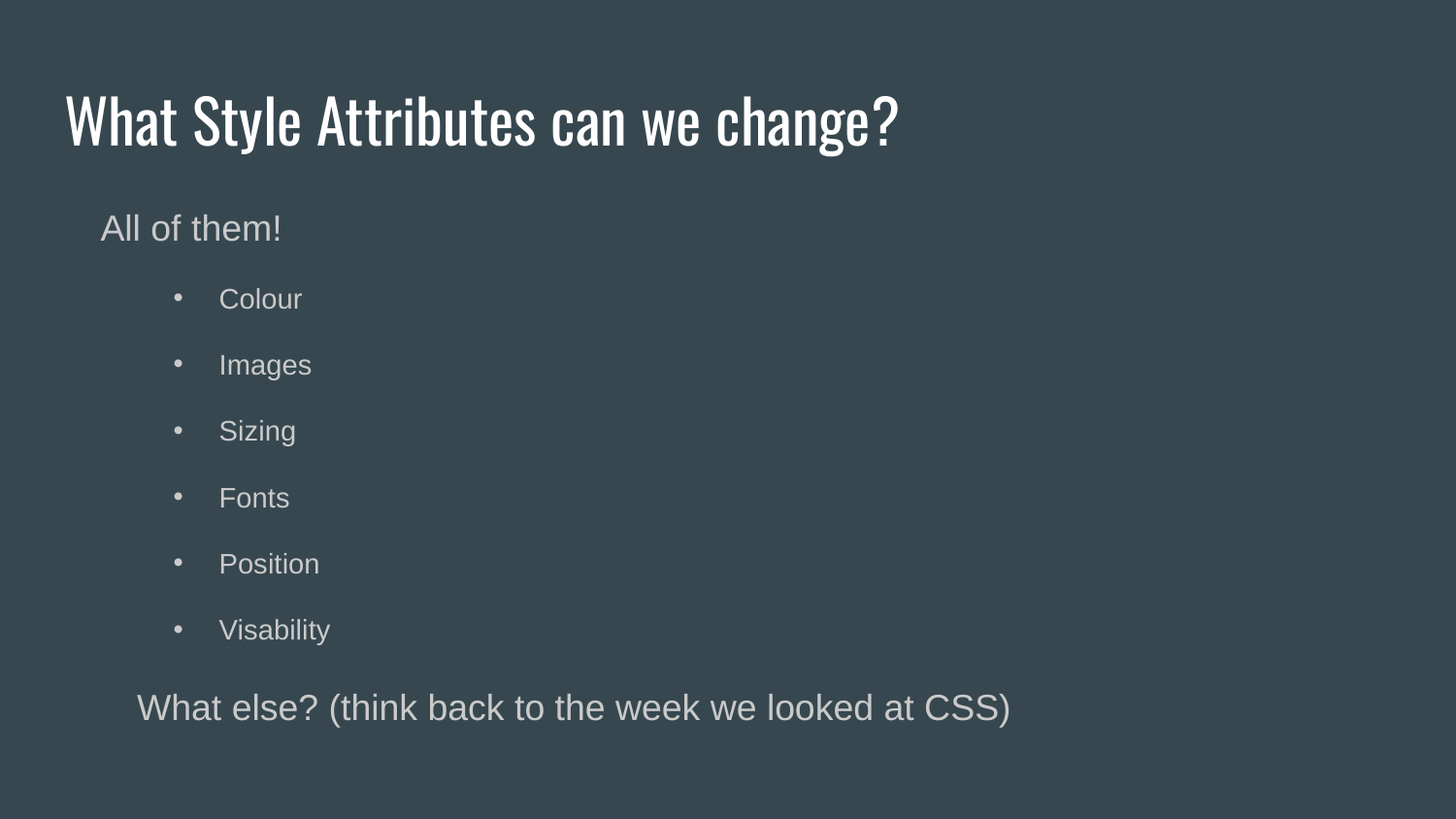

# What Style Attributes can we change?
All of them!
Colour
Images
Sizing
Fonts
Position
Visability
What else? (think back to the week we looked at CSS)